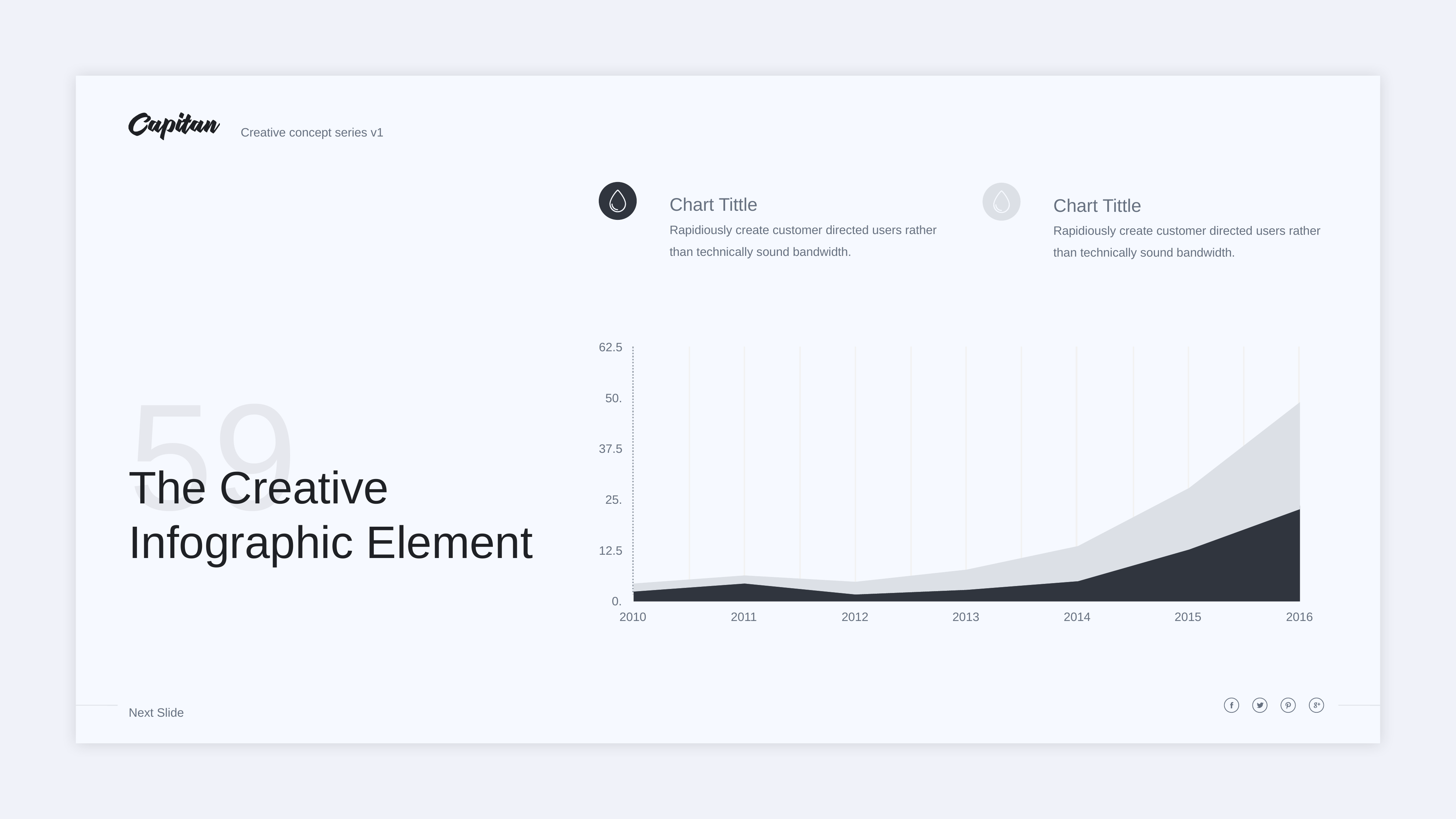

Chart Tittle
Rapidiously create customer directed users rather
than technically sound bandwidth.

Chart Tittle
Rapidiously create customer directed users rather
than technically sound bandwidth.
62.5
59
50.

37.5
The Creative
Infographic Element
25.

12.5
0.
2010
2011
2012
2013
2014
2015
2016